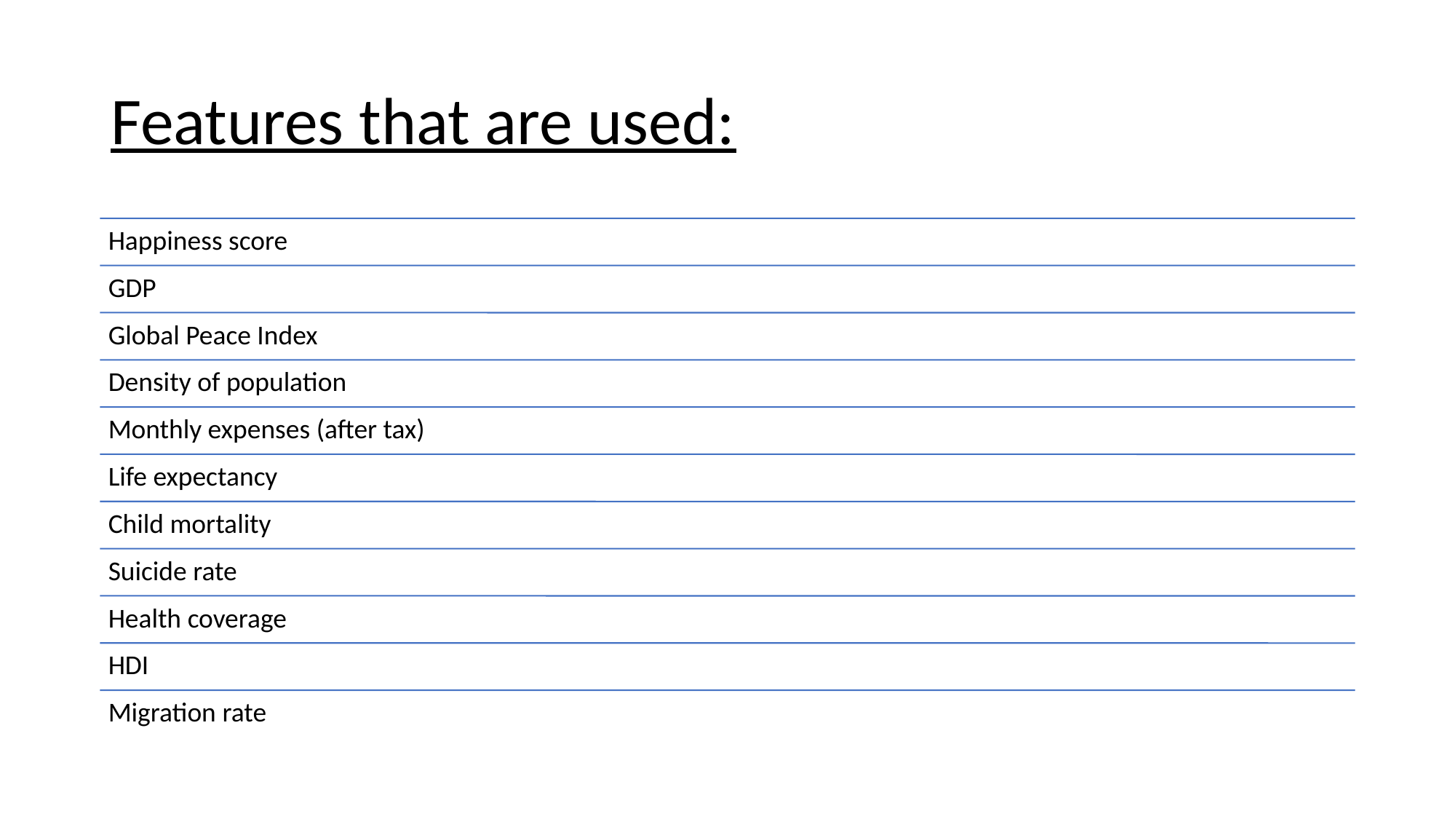

# Features that are used:
Happiness score
GDP
Global Peace Index
Density of population
Monthly expenses (after tax)
Life expectancy
Child mortality
Suicide rate
Health coverage
HDI
Migration rate